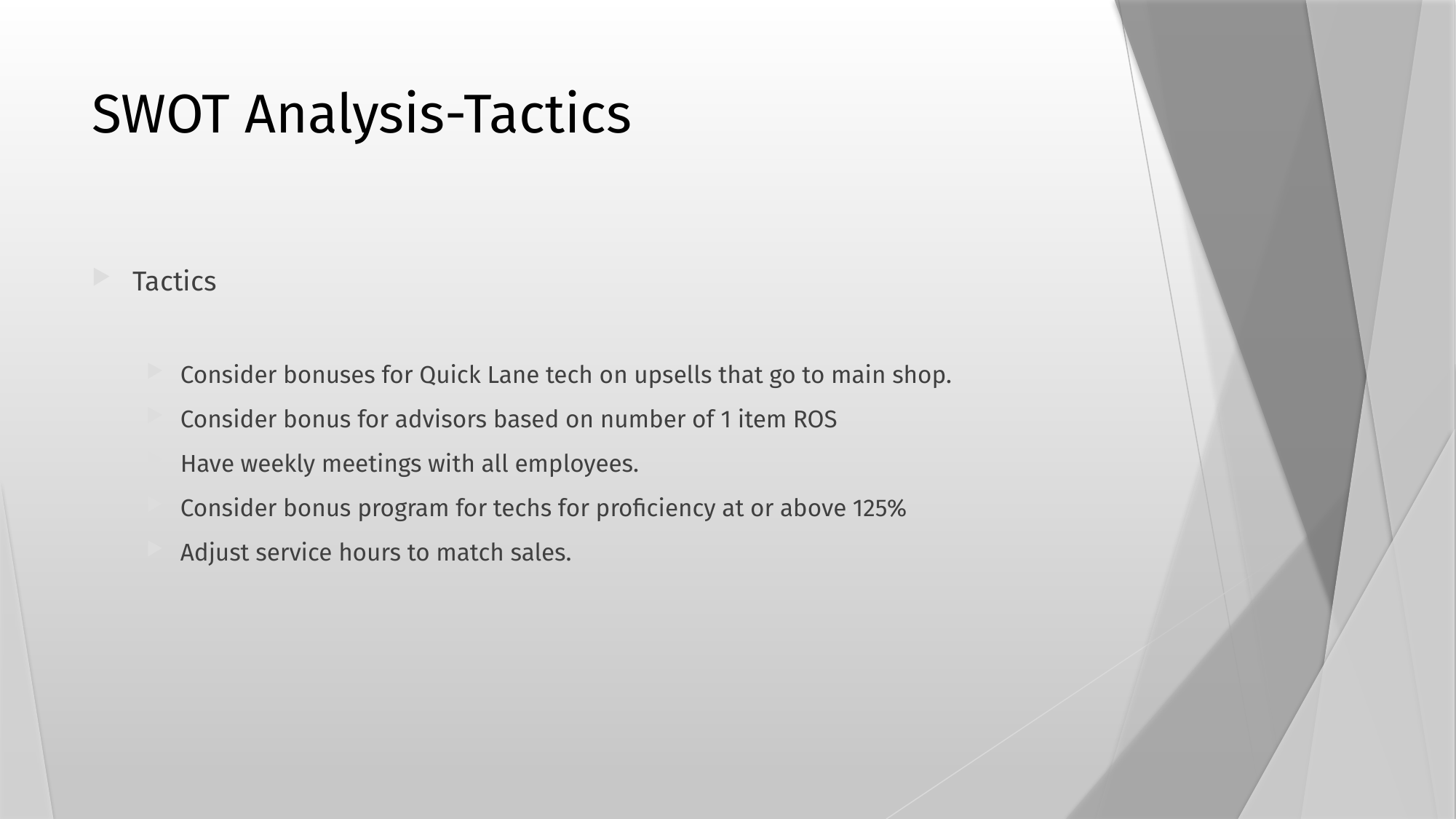

# SWOT Analysis-Tactics
Tactics

Consider bonuses for Quick Lane tech on upsells that go to main shop.
Consider bonus for advisors based on number of 1 item ROS
Have weekly meetings with all employees.
Consider bonus program for techs for proficiency at or above 125%
Adjust service hours to match sales.